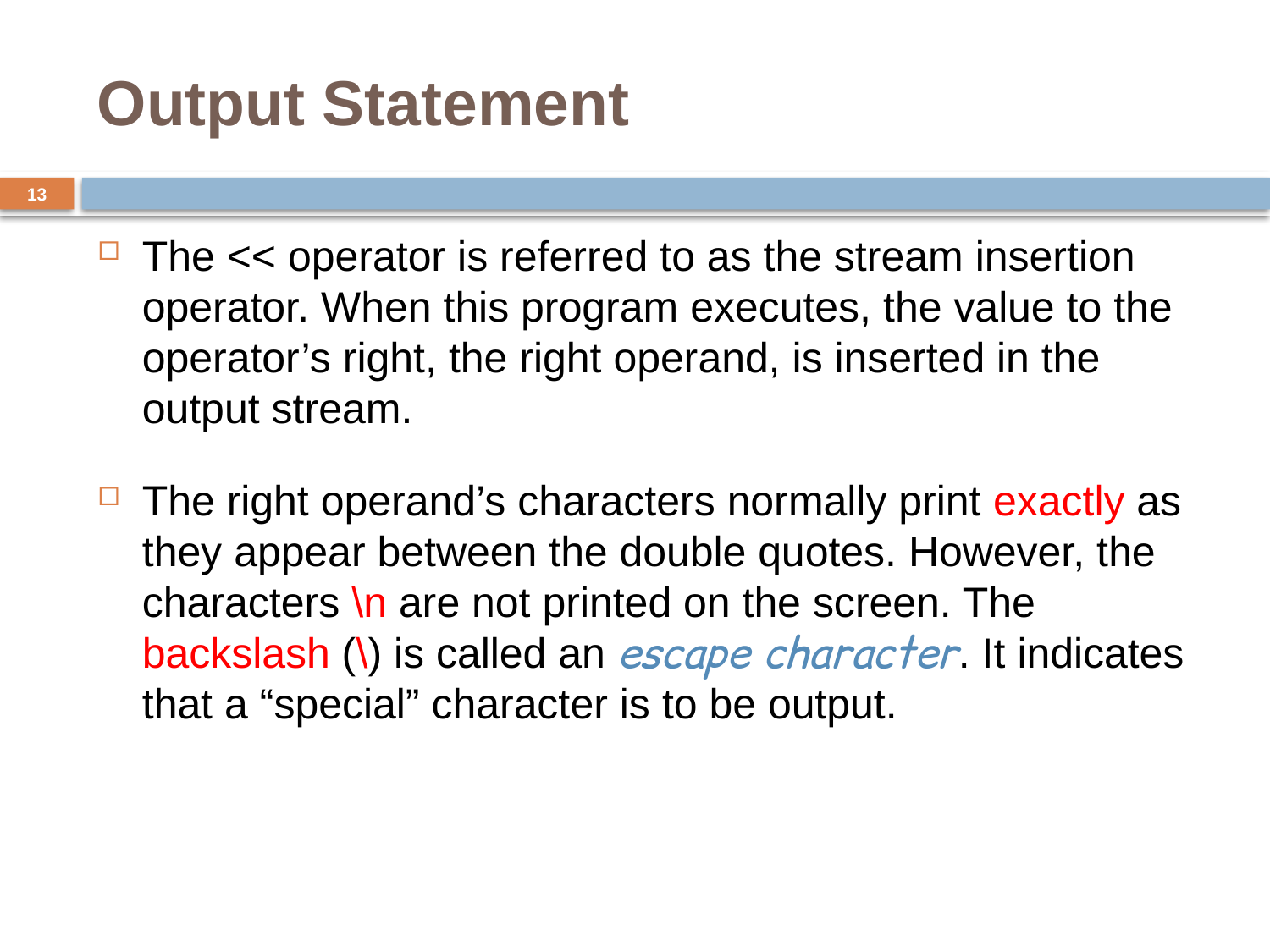

# Output Statement
13
The << operator is referred to as the stream insertion operator. When this program executes, the value to the operator’s right, the right operand, is inserted in the output stream.
The right operand’s characters normally print exactly as they appear between the double quotes. However, the characters \n are not printed on the screen. The backslash (\) is called an escape character. It indicates that a “special” character is to be output.